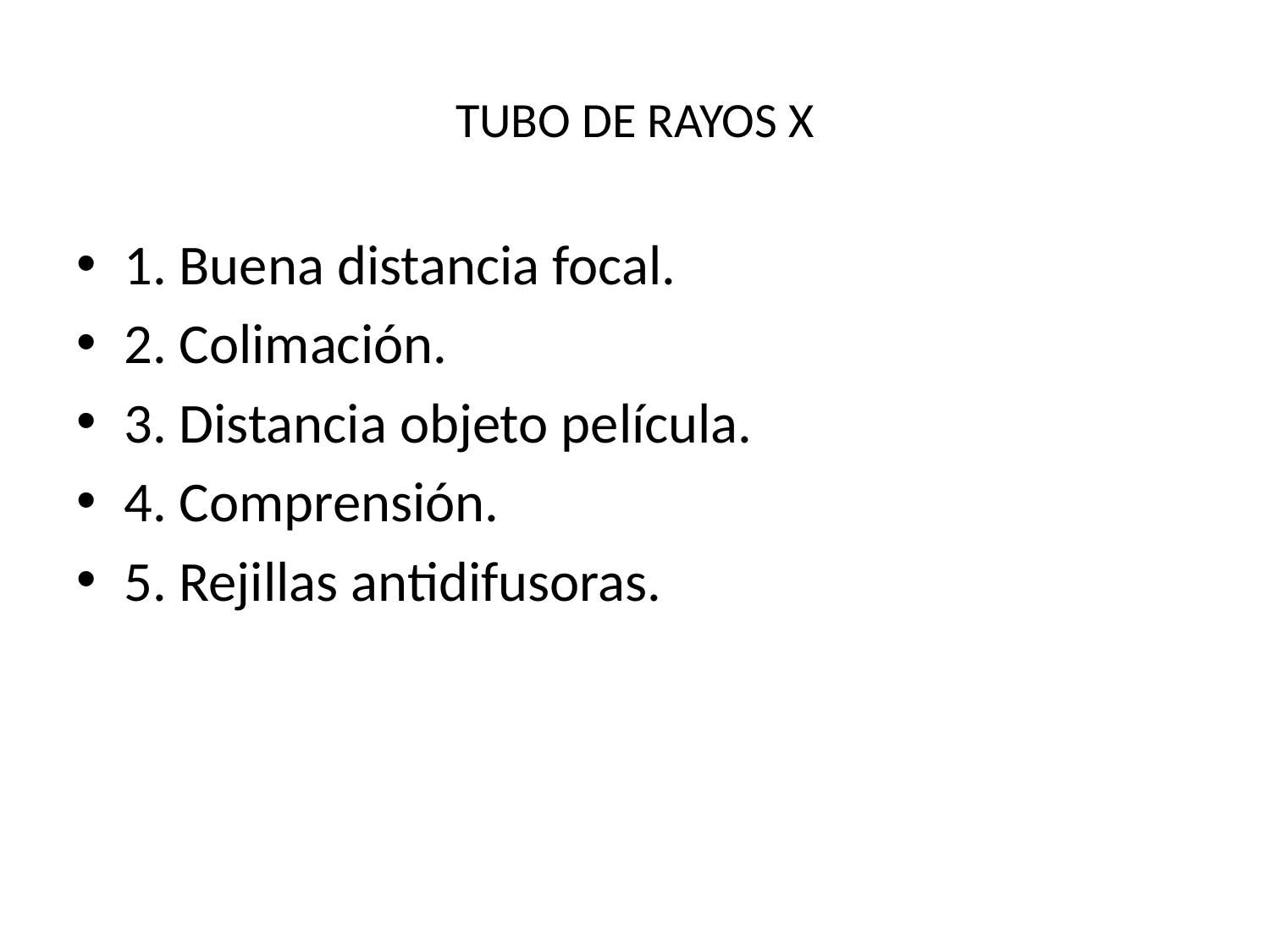

# TUBO DE RAYOS X
1. Buena distancia focal.
2. Colimación.
3. Distancia objeto película.
4. Comprensión.
5. Rejillas antidifusoras.